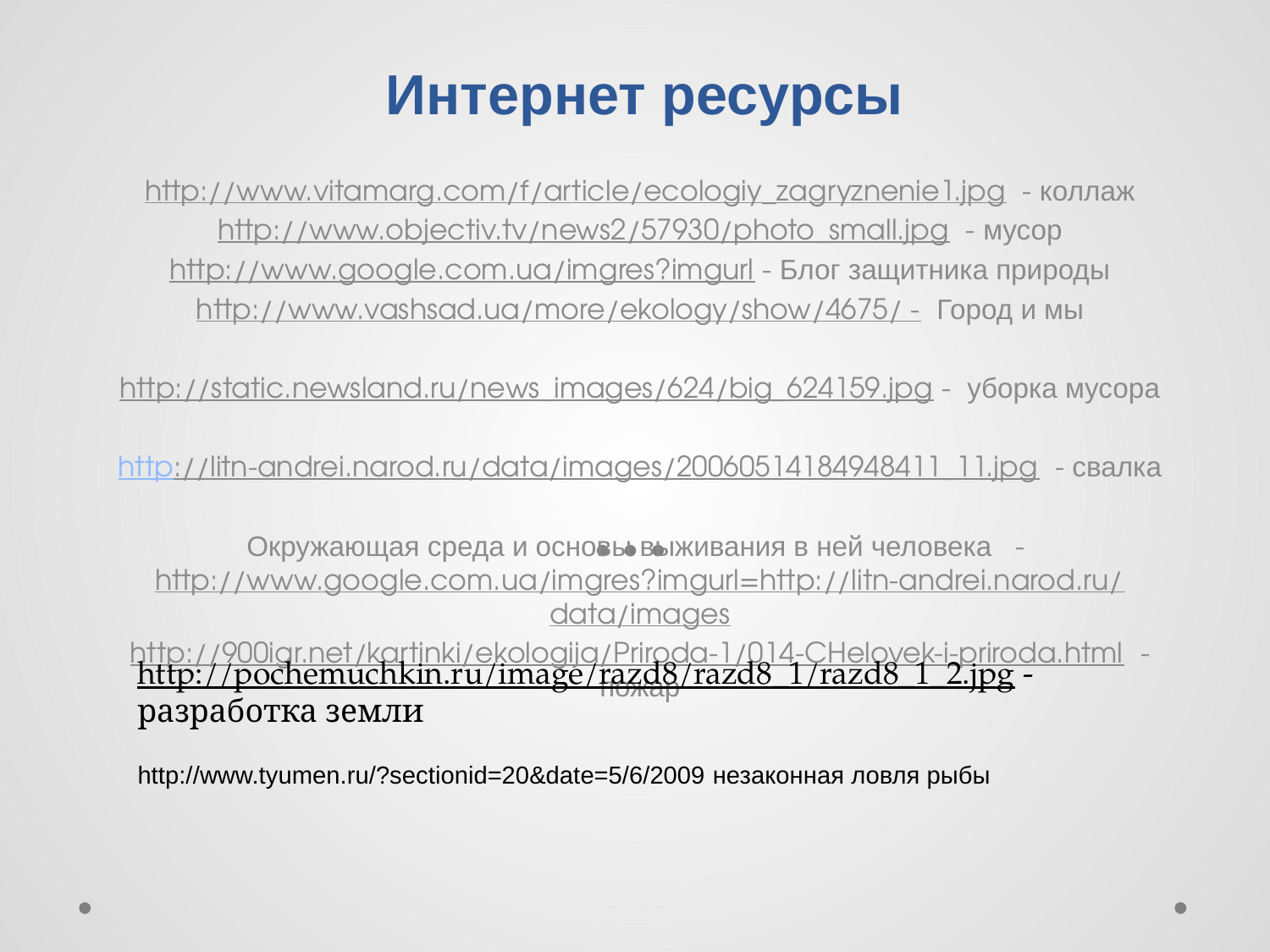

# Интернет ресурсы
http://www.vitamarg.com/f/article/ecologiy_zagryznenie1.jpg  - коллаж
http://www.objectiv.tv/news2/57930/photo_small.jpg  - мусор
http://www.google.com.ua/imgres?imgurl - Блог защитника природы
http://www.vashsad.ua/more/ekology/show/4675/ -  Город и мы

http://static.newsland.ru/news_images/624/big_624159.jpg -  уборка мусора

http://litn-andrei.narod.ru/data/images/20060514184948411_11.jpg  - свалка

Окружающая среда и основы выживания в ней человека   -  http://www.google.com.ua/imgres?imgurl=http://litn-andrei.narod.ru/data/images
http://900igr.net/kartinki/ekologija/Priroda-1/014-CHelovek-i-priroda.html  - пожар
http://pochemuchkin.ru/image/razd8/razd8_1/razd8_1_2.jpg - разработка земли

http://www.tyumen.ru/?sectionid=20&date=5/6/2009 незаконная ловля рыбы